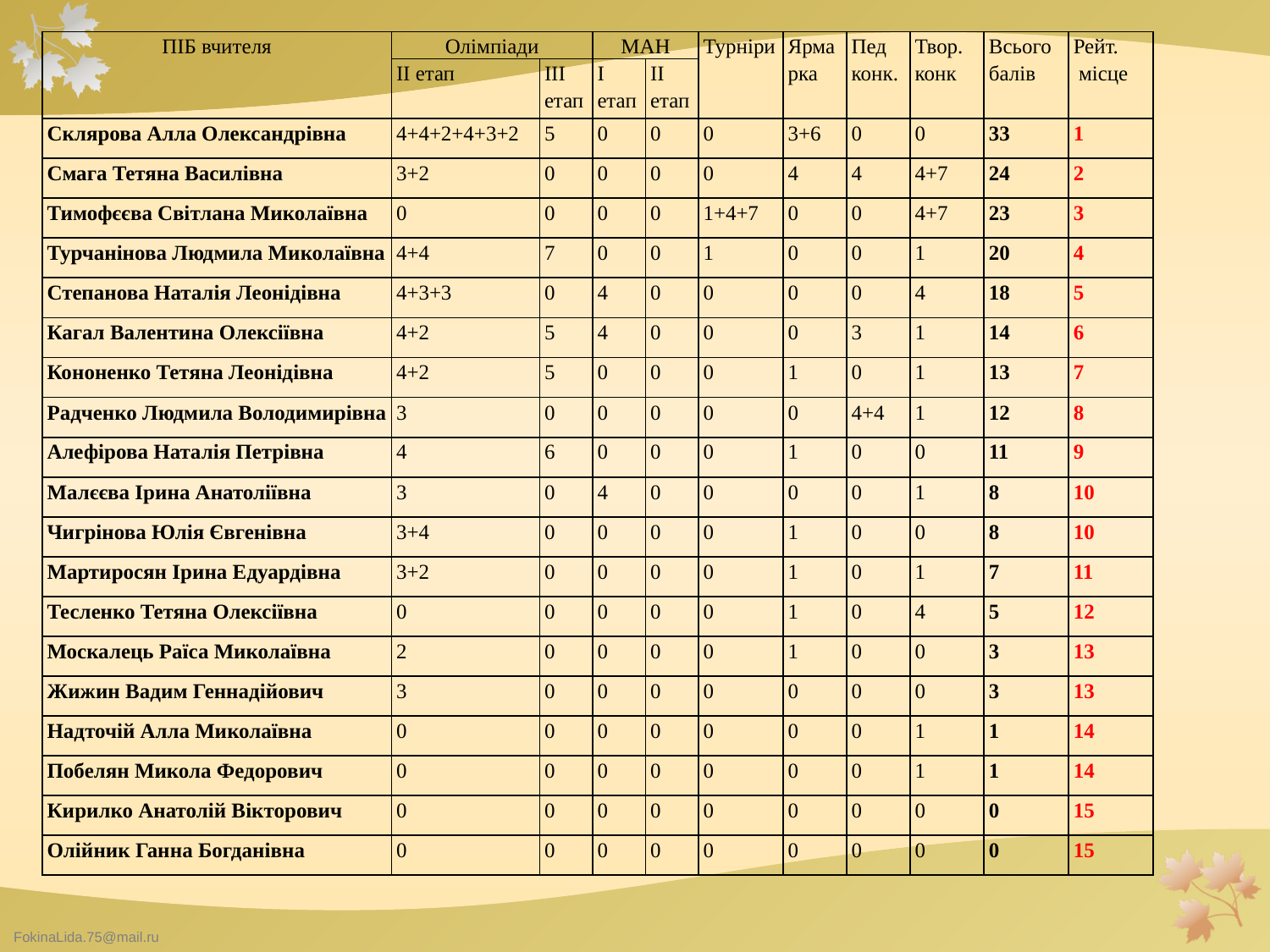

| ПІБ вчителя | Олімпіади |  | МАН |  | Турніри | Ярмарка | Пед конк. | Твор. конк | Всього балів | Рейт. місце |
| --- | --- | --- | --- | --- | --- | --- | --- | --- | --- | --- |
|  | ІІ етап | ІІІ етап | І етап | ІІ етап |  |  |  |  |  |  |
| Склярова Алла Олександрівна | 4+4+2+4+3+2 | 5 | 0 | 0 | 0 | 3+6 | 0 | 0 | 33 | 1 |
| Смага Тетяна Василівна | 3+2 | 0 | 0 | 0 | 0 | 4 | 4 | 4+7 | 24 | 2 |
| Тимофєєва Світлана Миколаївна | 0 | 0 | 0 | 0 | 1+4+7 | 0 | 0 | 4+7 | 23 | 3 |
| Турчанінова Людмила Миколаївна | 4+4 | 7 | 0 | 0 | 1 | 0 | 0 | 1 | 20 | 4 |
| Степанова Наталія Леонідівна | 4+3+3 | 0 | 4 | 0 | 0 | 0 | 0 | 4 | 18 | 5 |
| Кагал Валентина Олексіївна | 4+2 | 5 | 4 | 0 | 0 | 0 | 3 | 1 | 14 | 6 |
| Кононенко Тетяна Леонідівна | 4+2 | 5 | 0 | 0 | 0 | 1 | 0 | 1 | 13 | 7 |
| Радченко Людмила Володимирівна | 3 | 0 | 0 | 0 | 0 | 0 | 4+4 | 1 | 12 | 8 |
| Алефірова Наталія Петрівна | 4 | 6 | 0 | 0 | 0 | 1 | 0 | 0 | 11 | 9 |
| Малєєва Ірина Анатоліївна | 3 | 0 | 4 | 0 | 0 | 0 | 0 | 1 | 8 | 10 |
| Чигрінова Юлія Євгенівна | 3+4 | 0 | 0 | 0 | 0 | 1 | 0 | 0 | 8 | 10 |
| Мартиросян Ірина Едуардівна | 3+2 | 0 | 0 | 0 | 0 | 1 | 0 | 1 | 7 | 11 |
| Тесленко Тетяна Олексіївна | 0 | 0 | 0 | 0 | 0 | 1 | 0 | 4 | 5 | 12 |
| Москалець Раїса Миколаївна | 2 | 0 | 0 | 0 | 0 | 1 | 0 | 0 | 3 | 13 |
| Жижин Вадим Геннадійович | 3 | 0 | 0 | 0 | 0 | 0 | 0 | 0 | 3 | 13 |
| Надточій Алла Миколаївна | 0 | 0 | 0 | 0 | 0 | 0 | 0 | 1 | 1 | 14 |
| Побелян Микола Федорович | 0 | 0 | 0 | 0 | 0 | 0 | 0 | 1 | 1 | 14 |
| Кирилко Анатолій Вікторович | 0 | 0 | 0 | 0 | 0 | 0 | 0 | 0 | 0 | 15 |
| Олійник Ганна Богданівна | 0 | 0 | 0 | 0 | 0 | 0 | 0 | 0 | 0 | 15 |